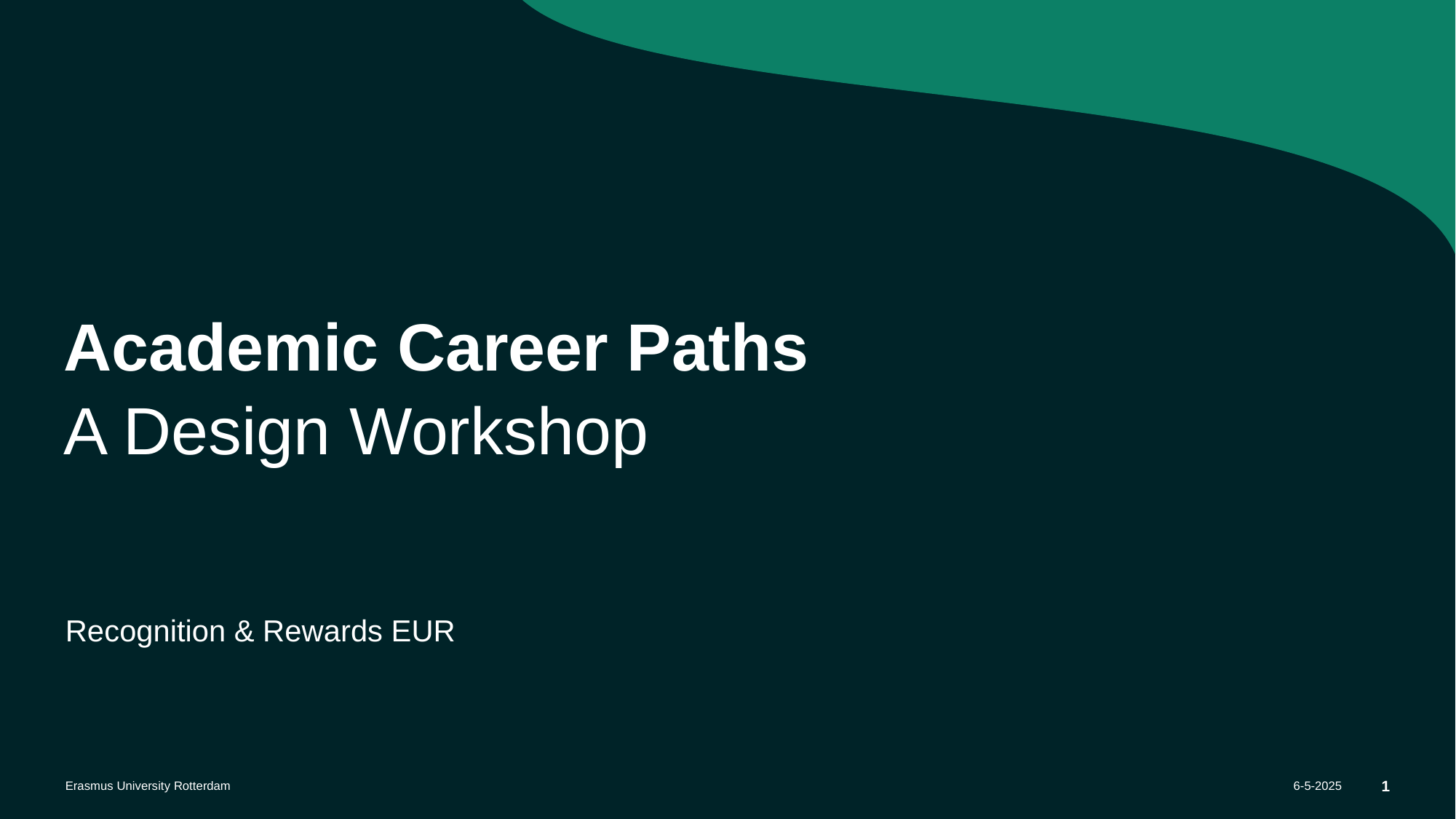

# Academic Career Paths A Design Workshop

Recognition & Rewards EUR
Erasmus University Rotterdam
6-5-2025
1